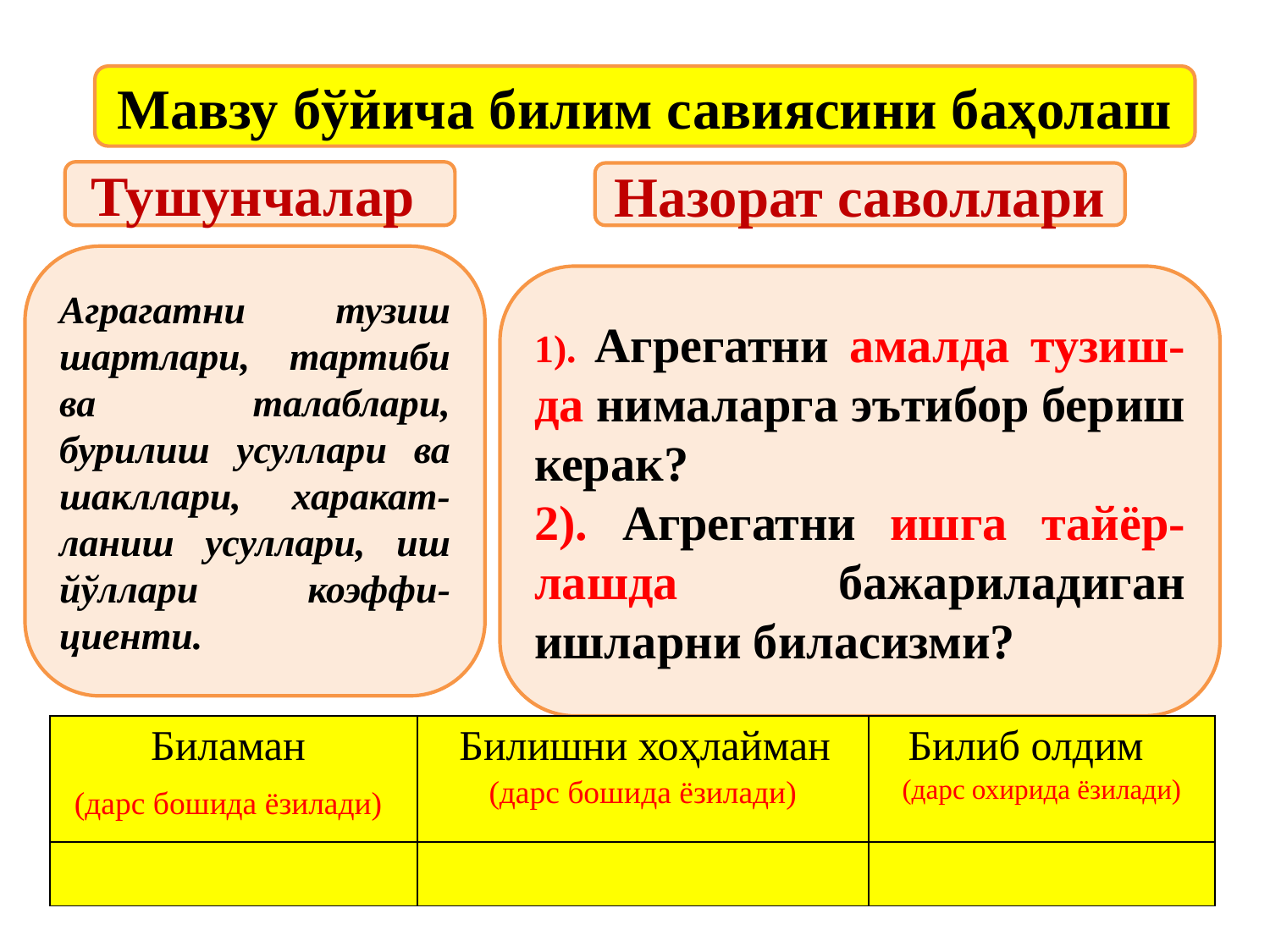

Мавзу бўйича билим савиясини баҳолаш
Тушунчалар
Назорат саволлари
Аграгатни тузиш шартлари, тартиби ва талаблари, бурилиш усуллари ва шакллари,  харакат-ланиш усуллари, иш йўллари коэффи-циенти.
1). Агрегатни амалда тузиш-да нималарга эътибор бериш керак?
2). Агрегатни ишга тайёр-лашда бажариладиган ишларни биласизми?
| Биламан (дарс бошида ёзилади) | Билишни хоҳлайман (дарс бошида ёзилади) | Билиб олдим (дарс охирида ёзилади) |
| --- | --- | --- |
|  |  |  |